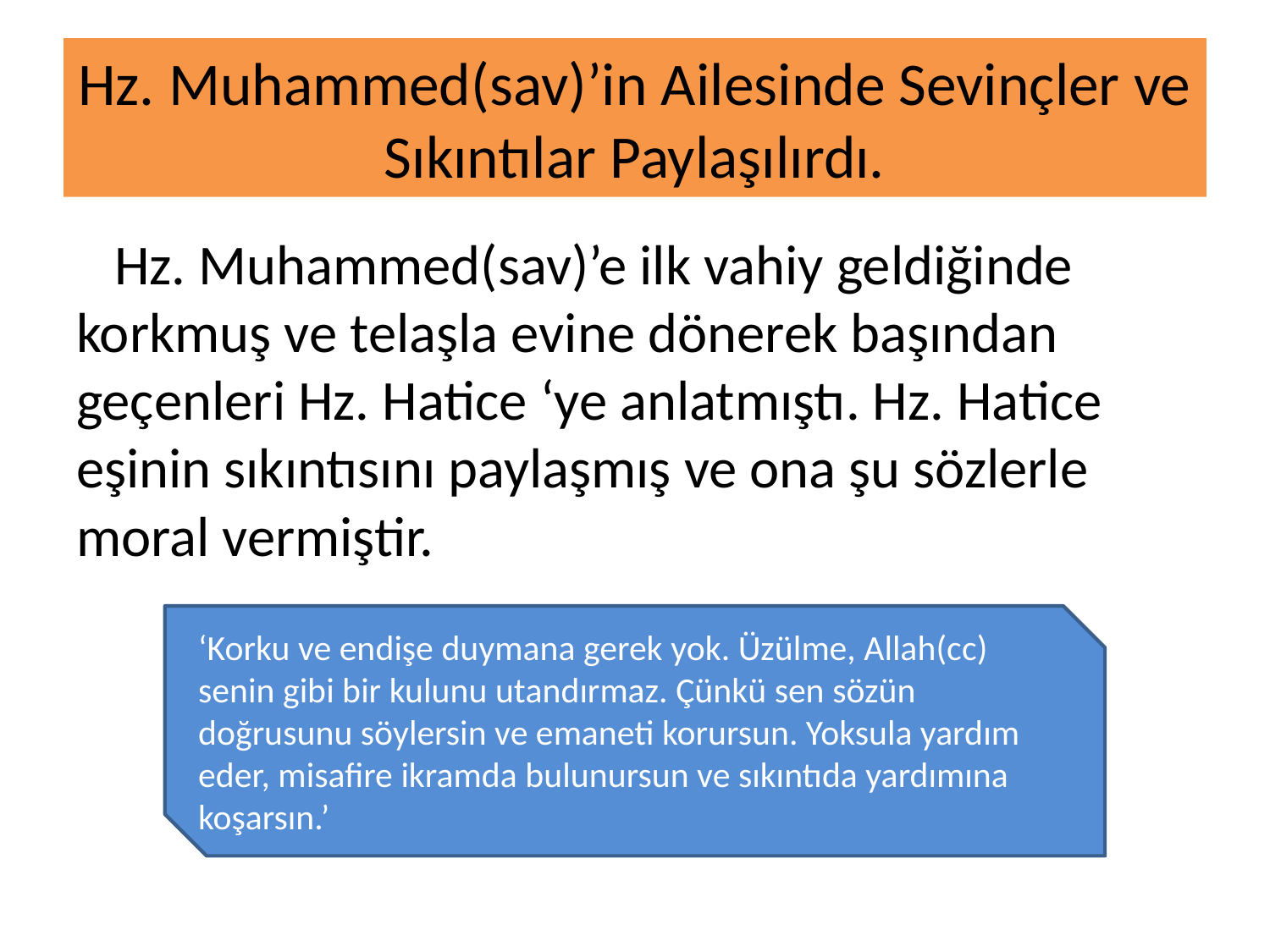

# Hz. Muhammed(sav)’in Ailesinde Sevinçler ve Sıkıntılar Paylaşılırdı.
   Hz. Muhammed(sav)’e ilk vahiy geldiğinde korkmuş ve telaşla evine dönerek başından geçenleri Hz. Hatice ‘ye anlatmıştı. Hz. Hatice eşinin sıkıntısını paylaşmış ve ona şu sözlerle moral vermiştir.

‘Korku ve endişe duymana gerek yok. Üzülme, Allah(cc) senin gibi bir kulunu utandırmaz. Çünkü sen sözün doğrusunu söylersin ve emaneti korursun. Yoksula yardım eder, misafire ikramda bulunursun ve sıkıntıda yardımına koşarsın.’